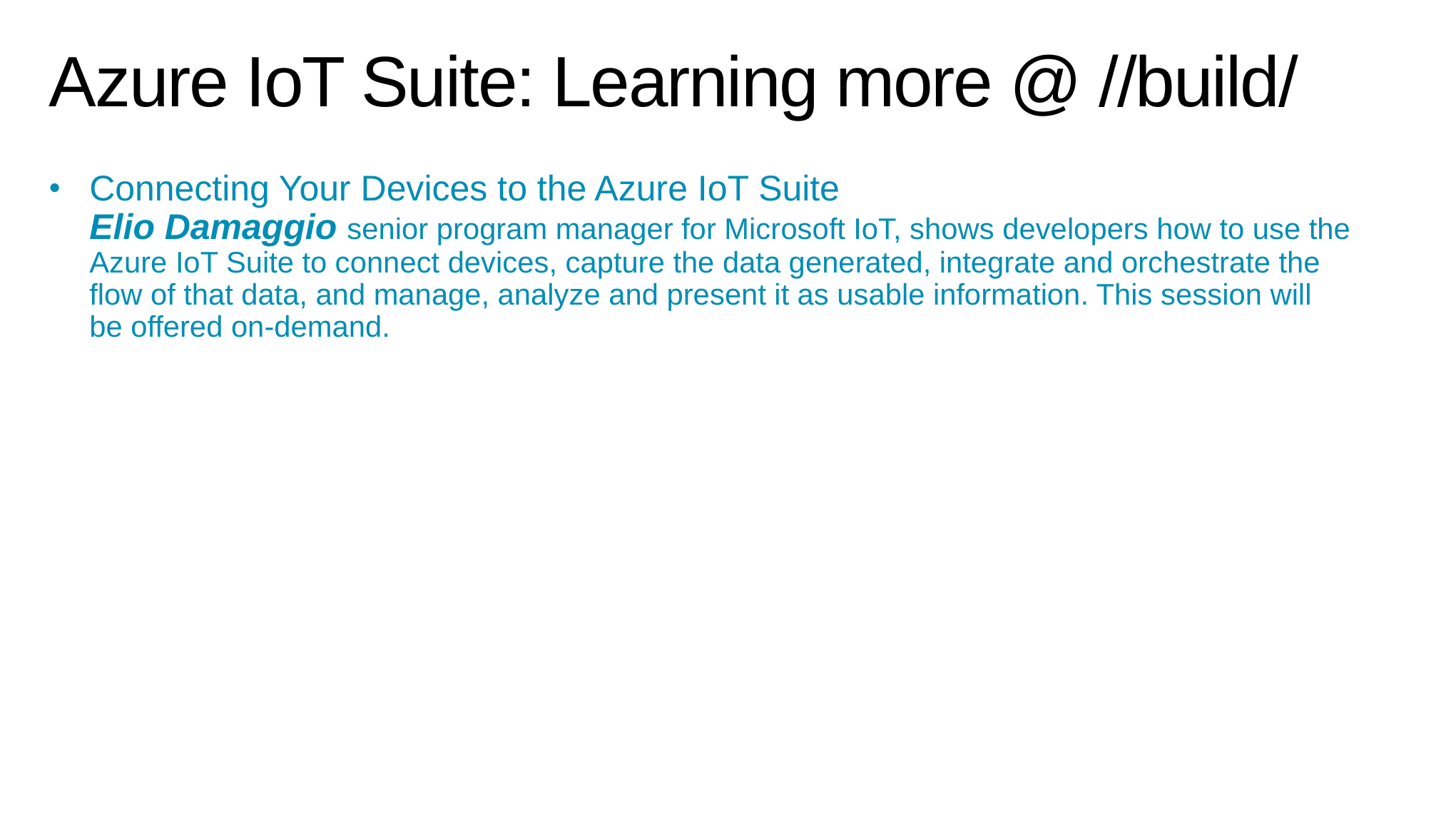

# Azure IoT Suite: Learning more @ //build/
Connecting Your Devices to the Azure IoT Suite
Elio Damaggio senior program manager for Microsoft IoT, shows developers how to use the Azure IoT Suite to connect devices, capture the data generated, integrate and orchestrate the flow of that data, and manage, analyze and present it as usable information. This session will be offered on-demand.